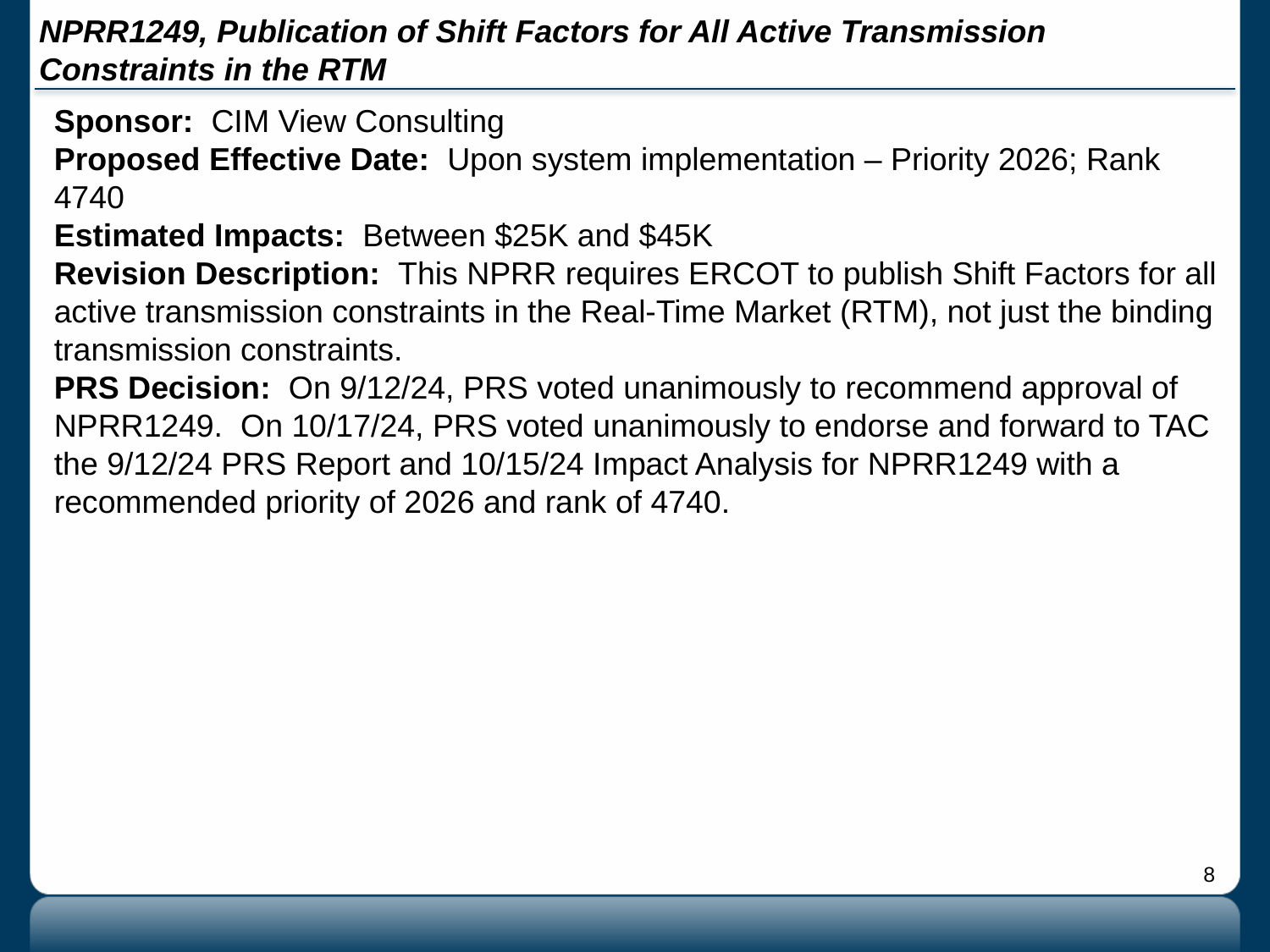

# NPRR1249, Publication of Shift Factors for All Active Transmission Constraints in the RTM
Sponsor:  CIM View Consulting
Proposed Effective Date:  Upon system implementation – Priority 2026; Rank 4740
Estimated Impacts:  Between $25K and $45K
Revision Description:  This NPRR requires ERCOT to publish Shift Factors for all active transmission constraints in the Real-Time Market (RTM), not just the binding transmission constraints.
PRS Decision:  On 9/12/24, PRS voted unanimously to recommend approval of NPRR1249.  On 10/17/24, PRS voted unanimously to endorse and forward to TAC the 9/12/24 PRS Report and 10/15/24 Impact Analysis for NPRR1249 with a recommended priority of 2026 and rank of 4740.